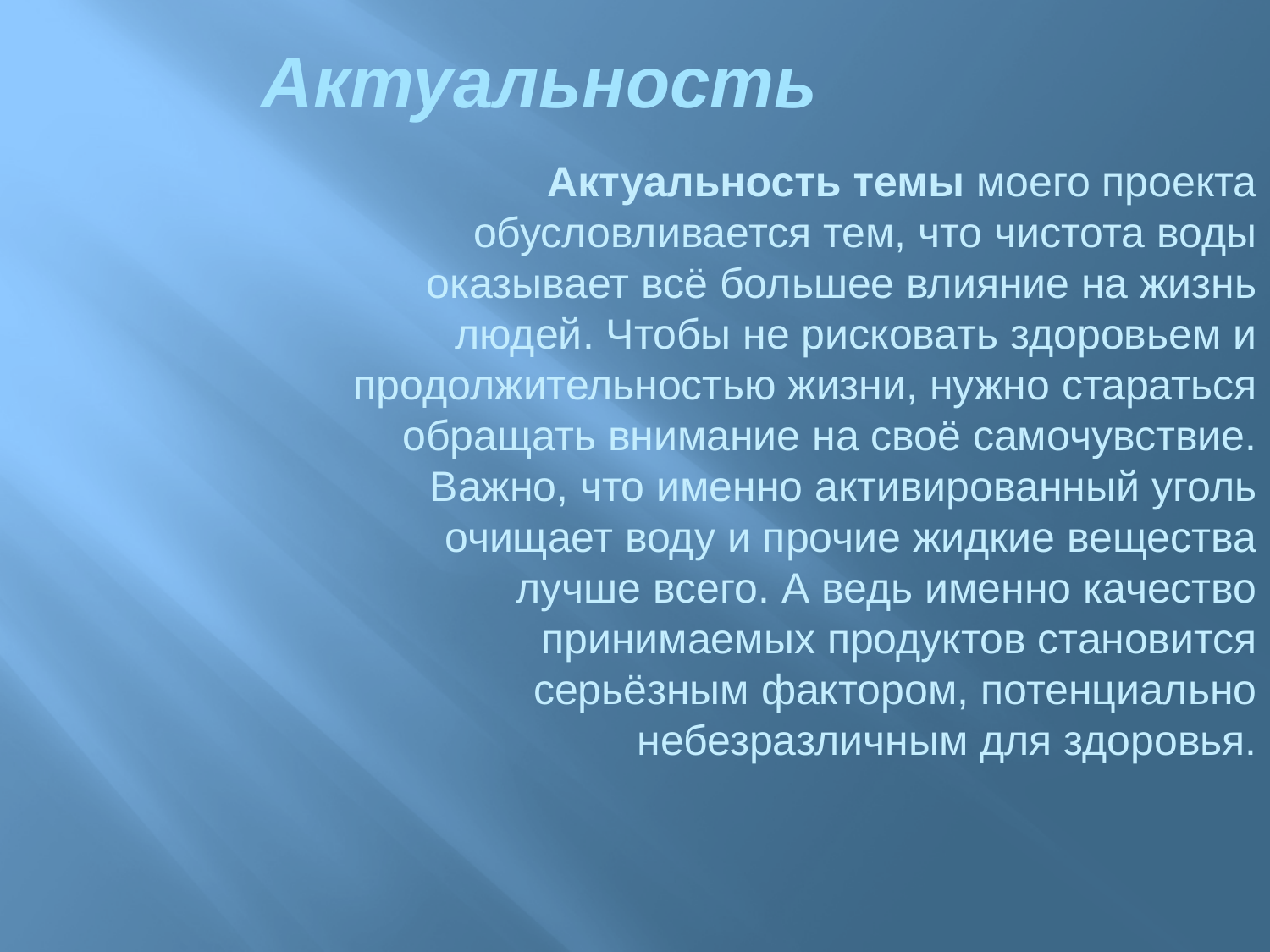

# Актуальность
Актуальность темы моего проекта обусловливается тем, что чистота воды оказывает всё большее влияние на жизнь людей. Чтобы не рисковать здоровьем и продолжительностью жизни, нужно стараться обращать внимание на своё самочувствие. Важно, что именно активированный уголь очищает воду и прочие жидкие вещества лучше всего. А ведь именно качество принимаемых продуктов становится серьёзным фактором, потенциально небезразличным для здоровья.